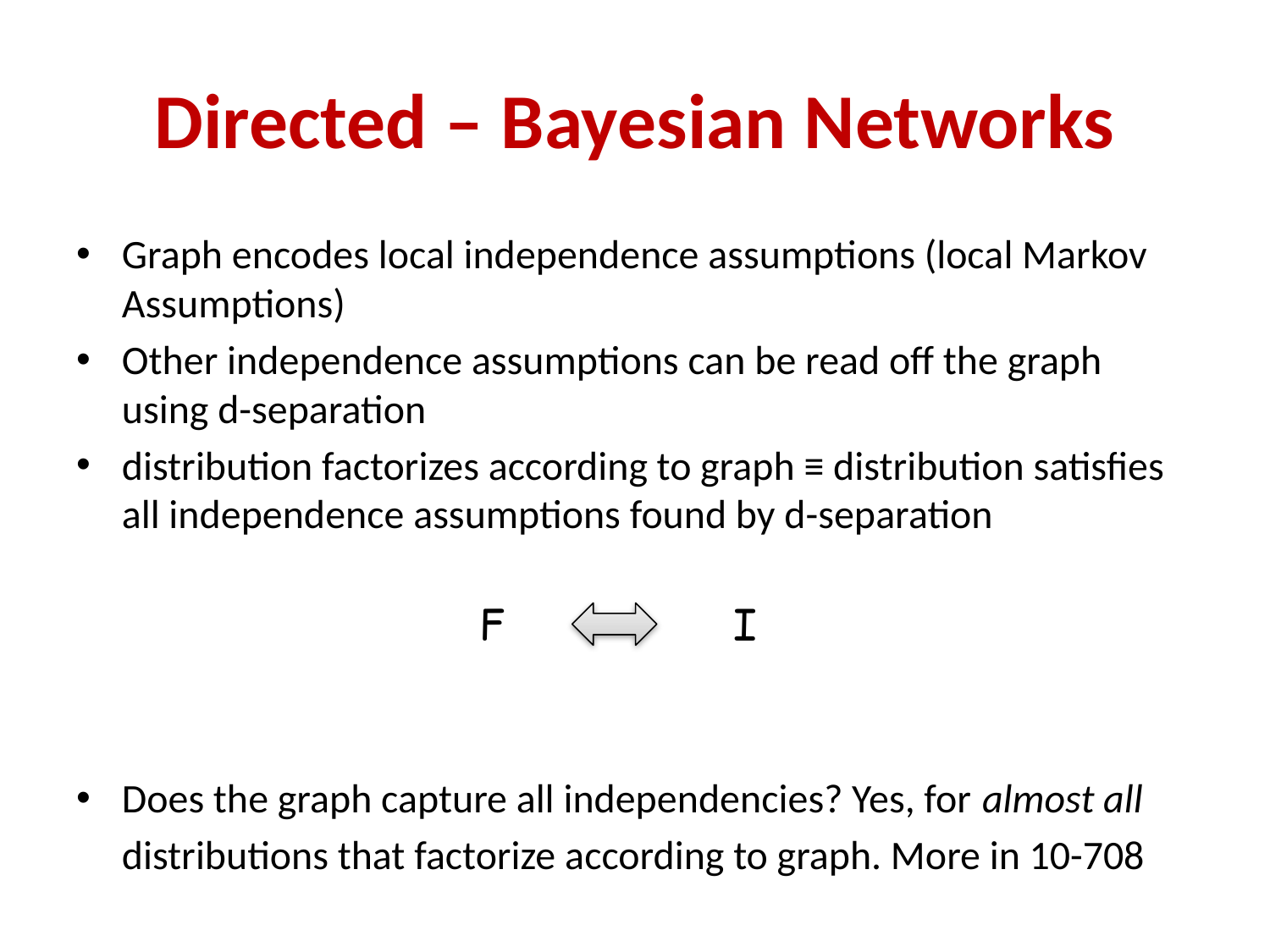

# Directed – Bayesian Networks
Graph encodes local independence assumptions (local Markov Assumptions)
Other independence assumptions can be read off the graph using d-separation
distribution factorizes according to graph ≡ distribution satisfies all independence assumptions found by d-separation

Does the graph capture all independencies? Yes, for almost all
	distributions that factorize according to graph. More in 10-708
F		I